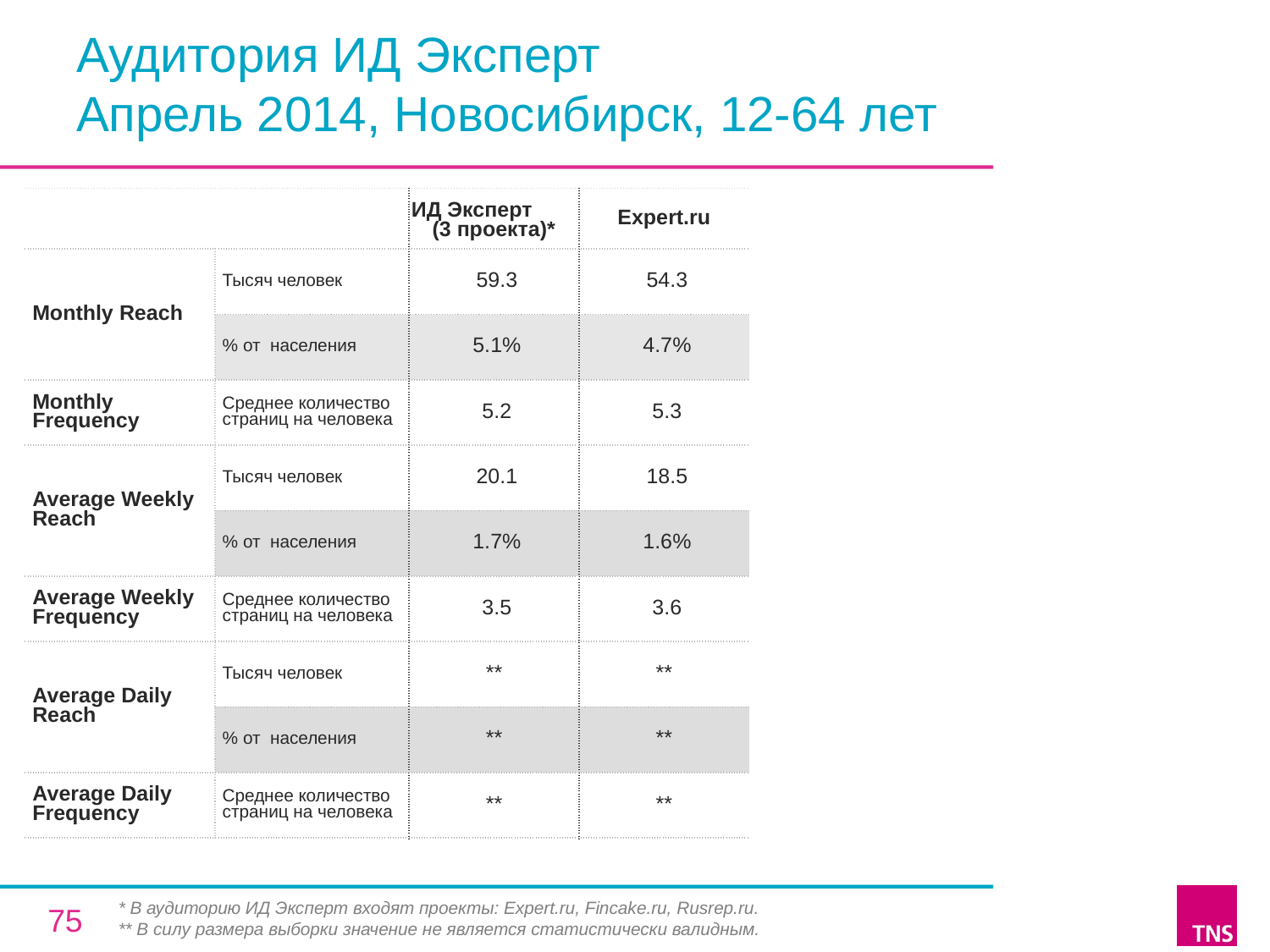

# Аудитория ИД Эксперт Апрель 2014, Новосибирск, 12-64 лет
|  |  | ИД Эксперт (3 проекта)\* | Expert.ru |
| --- | --- | --- | --- |
| Monthly Reach | Тысяч человек | 59.3 | 54.3 |
|  | % от населения | 5.1% | 4.7% |
| Monthly Frequency | Среднее количество страниц на человека | 5.2 | 5.3 |
| Average Weekly Reach | Тысяч человек | 20.1 | 18.5 |
|  | % от населения | 1.7% | 1.6% |
| Average Weekly Frequency | Среднее количество страниц на человека | 3.5 | 3.6 |
| Average Daily Reach | Тысяч человек | \*\* | \*\* |
|  | % от населения | \*\* | \*\* |
| Average Daily Frequency | Среднее количество страниц на человека | \*\* | \*\* |
* В аудиторию ИД Эксперт входят проекты: Expert.ru, Fincake.ru, Rusrep.ru.
** В силу размера выборки значение не является статистически валидным.
75